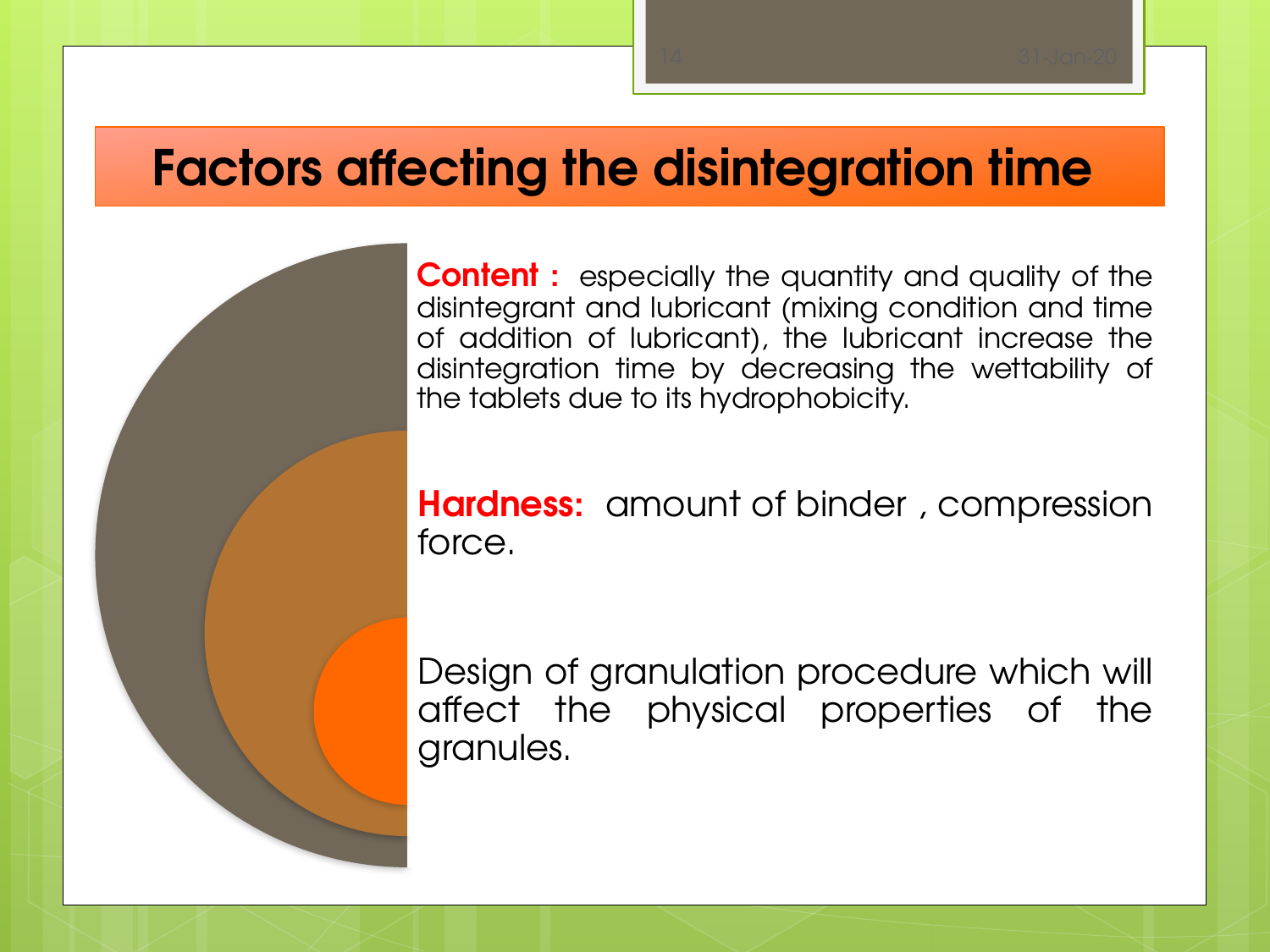

14
31-Jan-20
# Factors affecting the disintegration time
Content :  especially the quantity and quality of the disintegrant and lubricant (mixing condition and time of addition of lubricant), the lubricant increase the disintegration time by decreasing the wettability of the tablets due to its hydrophobicity.
Hardness:  amount of binder , compression force.
Design of granulation procedure which will affect the physical properties of the granules.